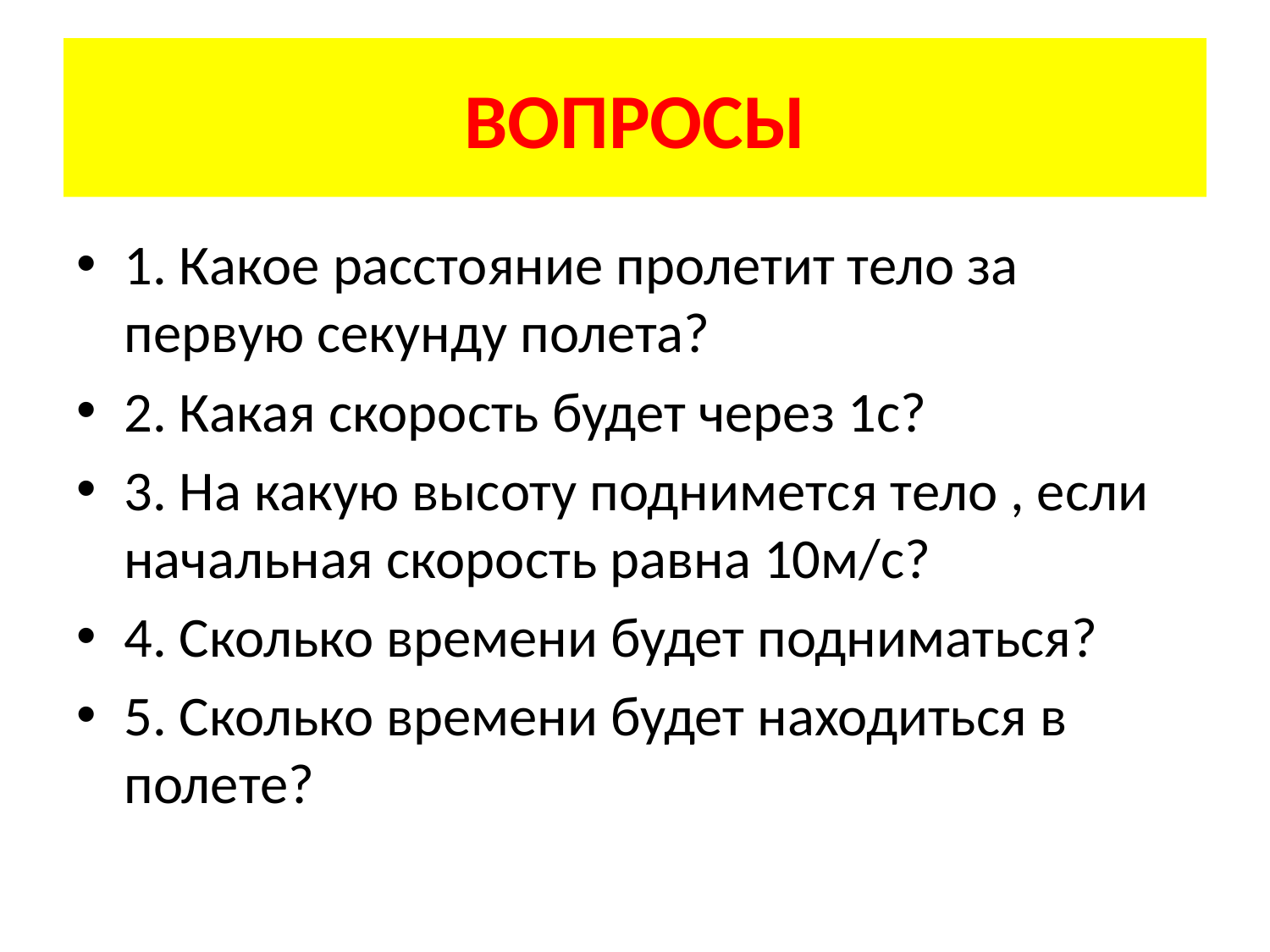

# ВОПРОСЫ
1. Какое расстояние пролетит тело за первую секунду полета?
2. Какая скорость будет через 1с?
3. На какую высоту поднимется тело , если начальная скорость равна 10м/с?
4. Сколько времени будет подниматься?
5. Сколько времени будет находиться в полете?